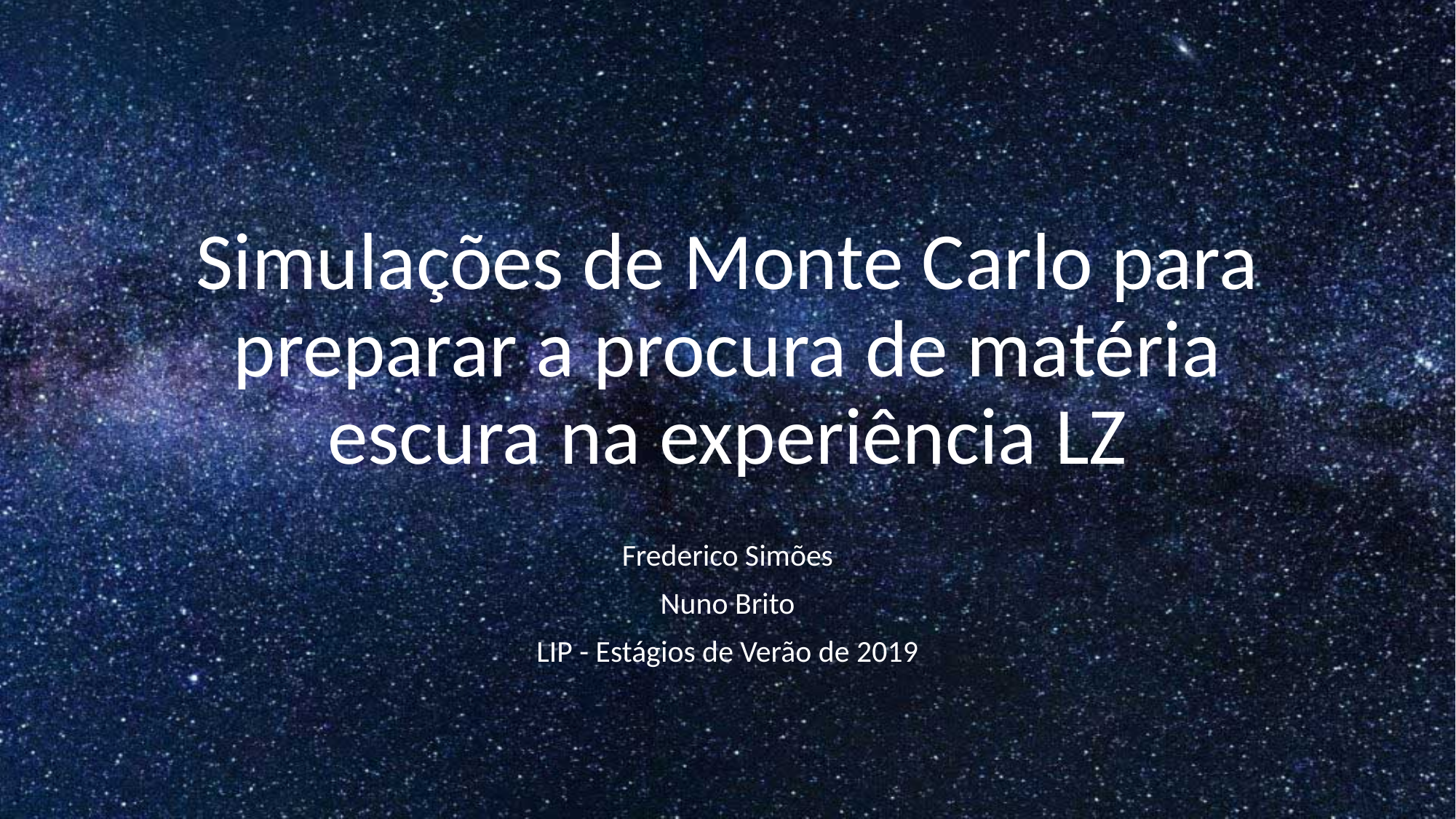

# Simulações de Monte Carlo para preparar a procura de matéria escura na experiência LZ
Frederico Simões
Nuno Brito
LIP - Estágios de Verão de 2019